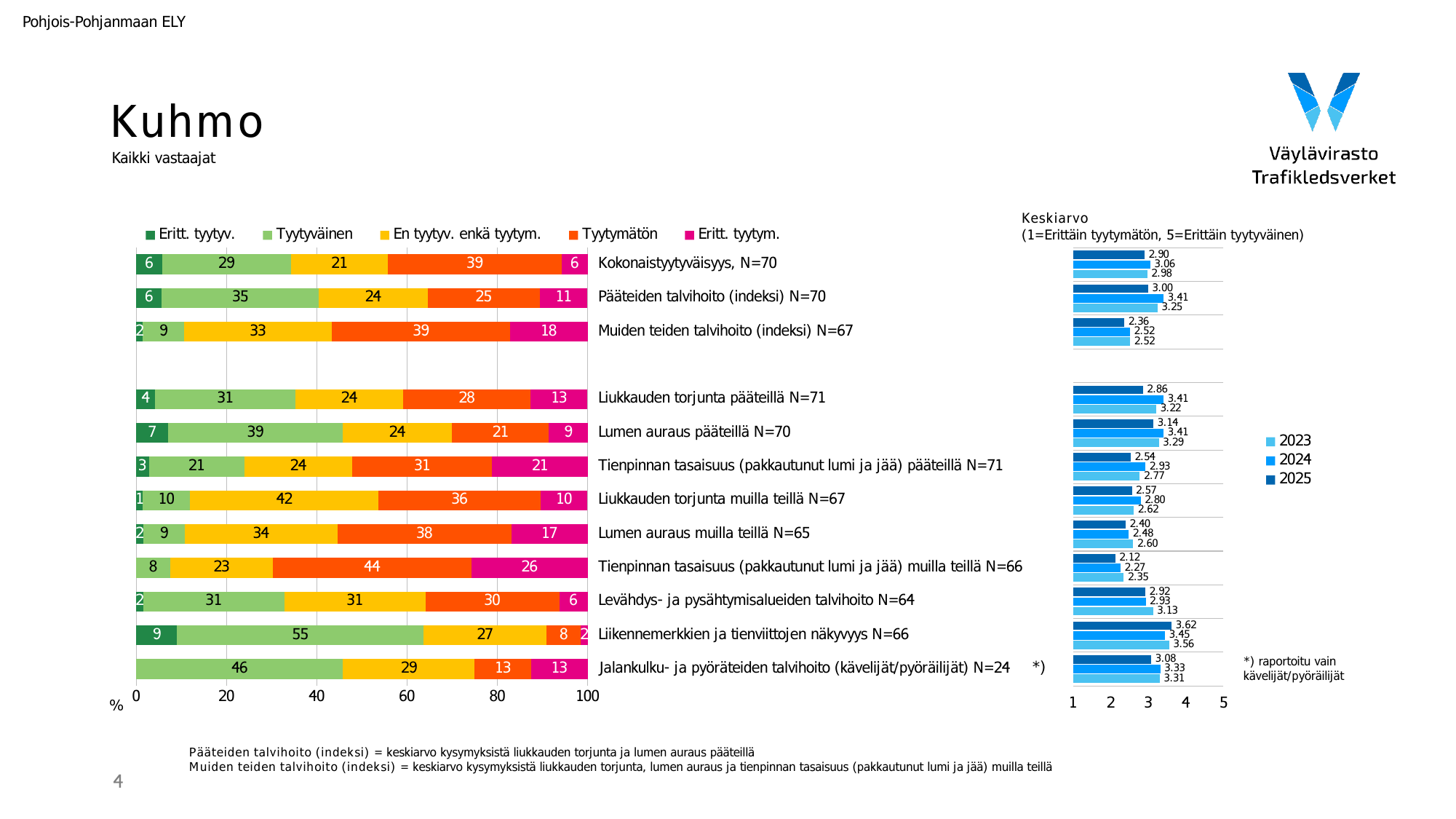

Pohjois-Pohjanmaan ELY
# Kuhmo
Kaikki vastaajat
Keskiarvo
(1=Erittäin tyytymätön, 5=Erittäin tyytyväinen)

### Chart

| Category | Eritt. tyytyv. | Tyytyväinen | En tyytyv. enkä tyytym. | Tyytymätön | Eritt. tyytym. |
|---|---|---|---|---|---|
| Kokonaistyytyväisyys, N=70 | 5.714286 | 28.571429 | 21.428571 | 38.571429 | 5.714286 |
| Pääteiden talvihoito (indeksi) N=70 | 5.6841045 | 34.778672 | 24.114688 | 24.7987925 | 10.6237425 |
| Muiden teiden talvihoito (indeksi) N=67 | 1.5154995 | 9.084762666666668 | 32.78815733333333 | 39.407275999999996 | 17.709471333333333 |
|  | None | None | None | None | None |
| Liukkauden torjunta pääteillä N=71 | 4.225352 | 30.985915 | 23.943662 | 28.169014 | 12.676056 |
| Lumen auraus pääteillä N=70 | 7.142857 | 38.571429 | 24.285714 | 21.428571 | 8.571429 |
| Tienpinnan tasaisuus (pakkautunut lumi ja jää) pääteillä N=71 | 2.816901 | 21.126761 | 23.943662 | 30.985915 | 21.126761 |
| Liukkauden torjunta muilla teillä N=67 | 1.492537 | 10.447761 | 41.791045 | 35.820896 | 10.447761 |
| Lumen auraus muilla teillä N=65 | 1.538462 | 9.230769 | 33.846154 | 38.461538 | 16.923077 |
| Tienpinnan tasaisuus (pakkautunut lumi ja jää) muilla teillä N=66 | None | 7.575758 | 22.727273 | 43.939394 | 25.757576 |
| Levähdys- ja pysähtymisalueiden talvihoito N=64 | 1.5625 | 31.25 | 31.25 | 29.6875 | 6.25 |
| Liikennemerkkien ja tienviittojen näkyvyys N=66 | 9.090909 | 54.545455 | 27.272727 | 7.575758 | 1.515152 |
| Jalankulku- ja pyöräteiden talvihoito (kävelijät/pyöräilijät) N=24 | None | 45.833333 | 29.166667 | 12.5 | 12.5 |

### Chart

| Category | 2025 | 2024 | 2023 |
|---|---|---|---|
*) raportoitu vain
kävelijät/pyöräilijät
*)
%
Pääteiden talvihoito (indeksi) = keskiarvo kysymyksistä liukkauden torjunta ja lumen auraus pääteillä
Muiden teiden talvihoito (indeksi) = keskiarvo kysymyksistä liukkauden torjunta, lumen auraus ja tienpinnan tasaisuus (pakkautunut lumi ja jää) muilla teillä

4